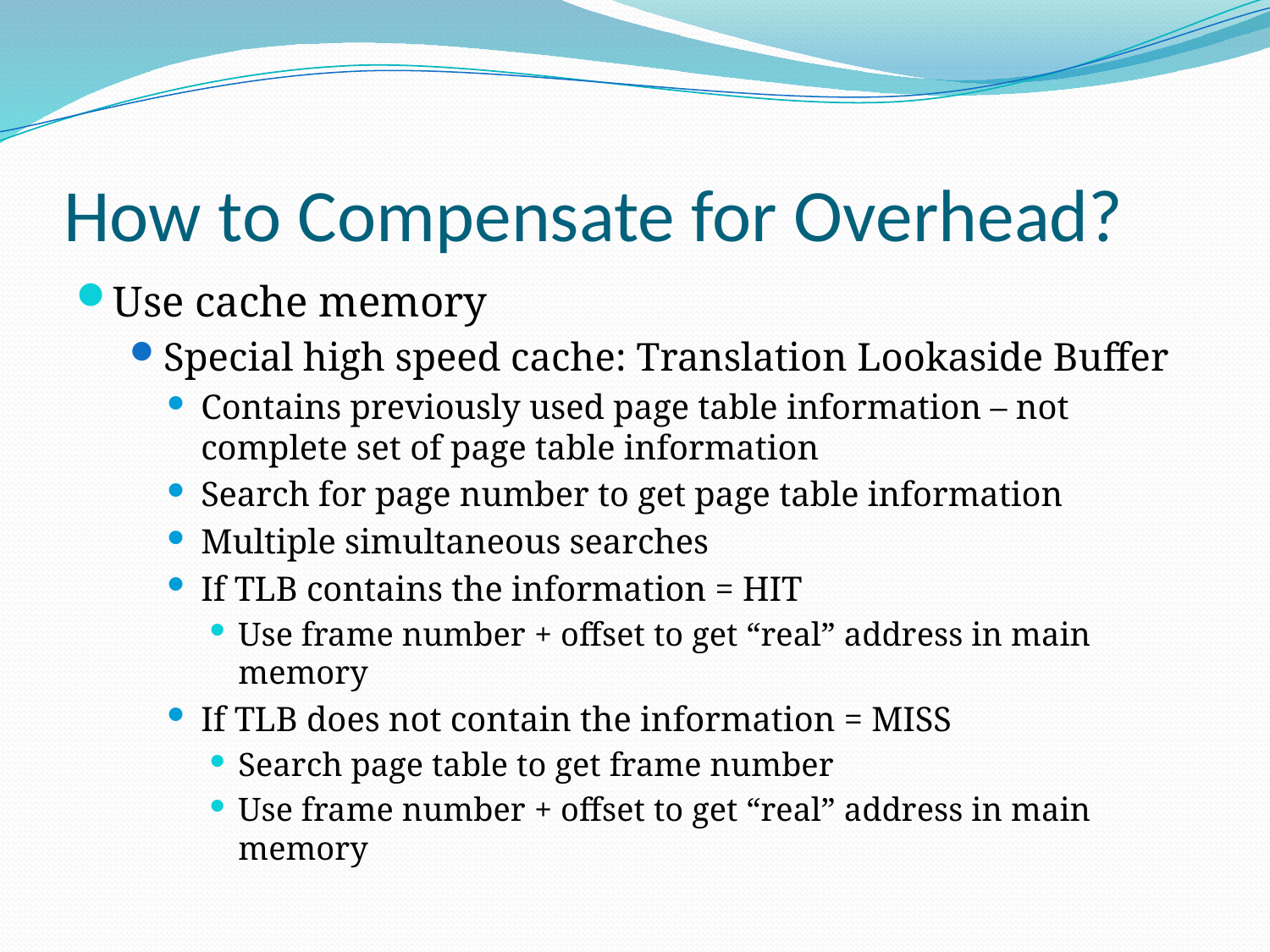

# How to Compensate for Overhead?
Use cache memory
Special high speed cache: Translation Lookaside Buffer
Contains previously used page table information – not complete set of page table information
Search for page number to get page table information
Multiple simultaneous searches
If TLB contains the information = HIT
Use frame number + offset to get “real” address in main memory
If TLB does not contain the information = MISS
Search page table to get frame number
Use frame number + offset to get “real” address in main memory